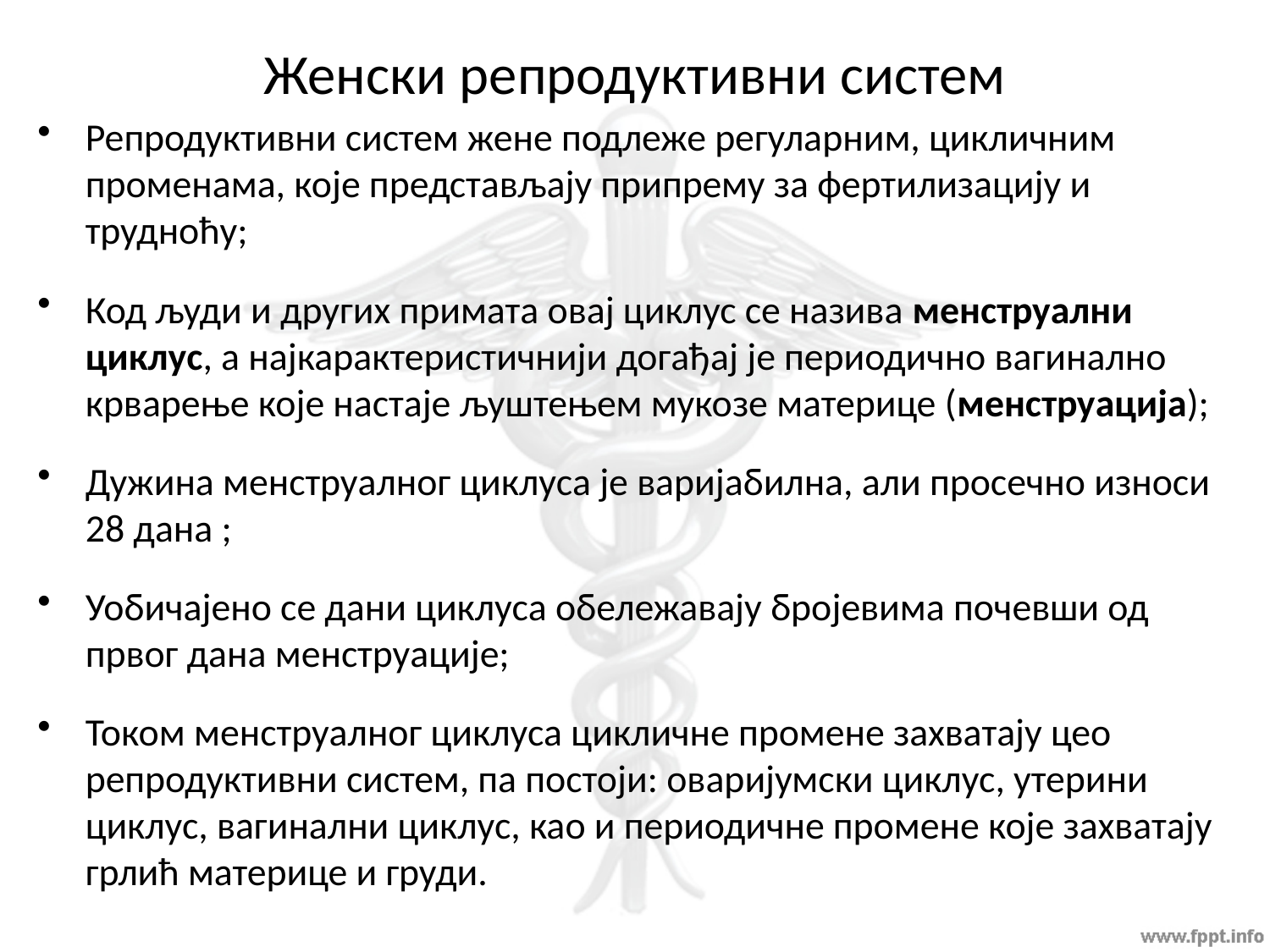

# Женски репродуктивни систем
Репродуктивни систем жене подлеже регуларним, цикличним променама, које представљају припрему за фертилизацију и трудноћу;

Код људи и других примата овај циклус се назива менструални циклус, а најкарактеристичнији догађај је периодично вагинално крварење које настаје љуштењем мукозе материце (менструација);

Дужина менструалног циклуса је варијабилна, али просечно износи 28 дана ;

Уобичајено се дани циклуса обележавају бројевима почевши од првог дана менструације;

Током менструалног циклуса цикличне промене захватају цео репродуктивни систем, па постоји: оваријумски циклус, утерини циклус, вагинални циклус, као и периодичне промене које захватају грлић материце и груди.